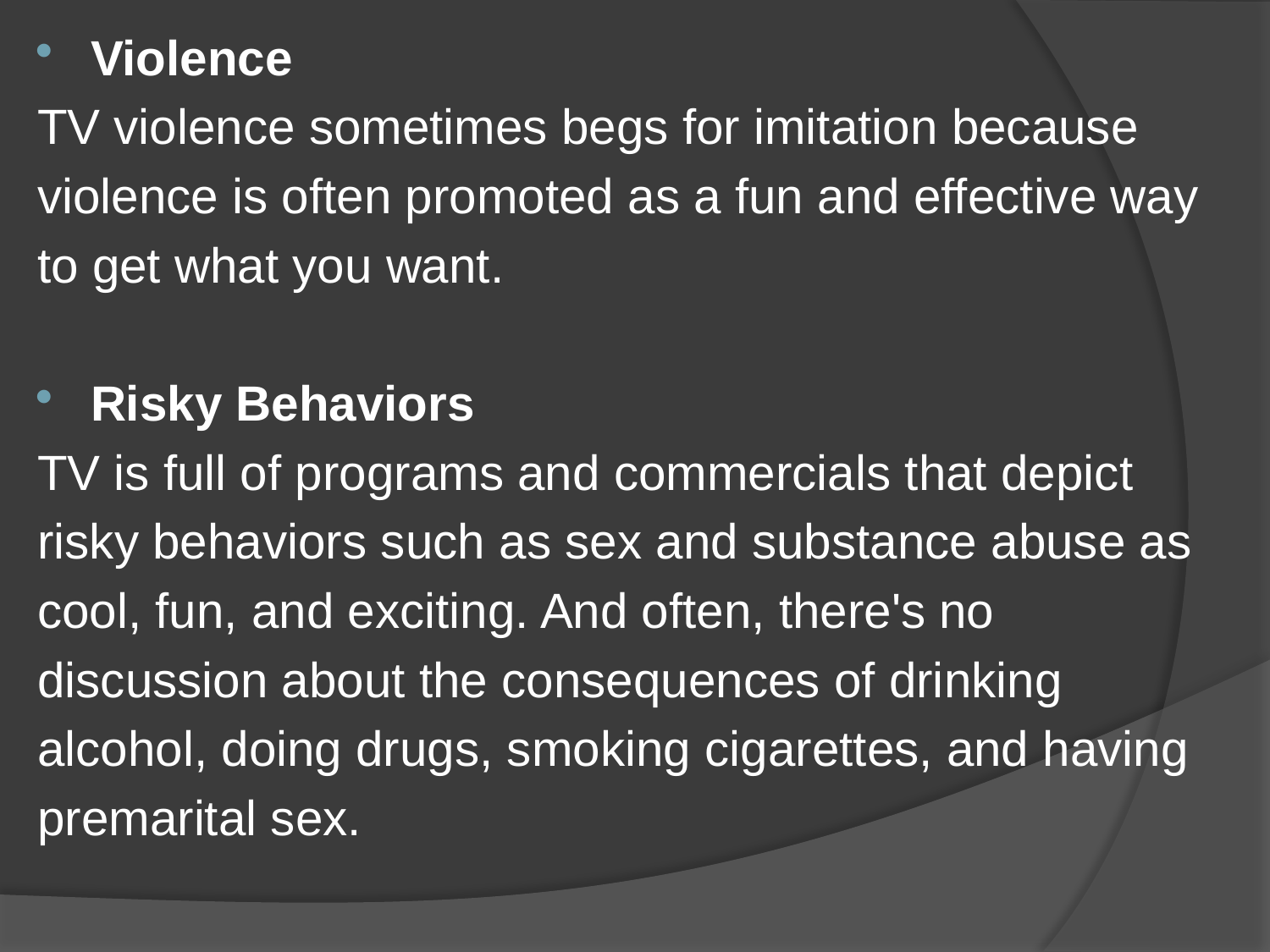

Violence
TV violence sometimes begs for imitation because
violence is often promoted as a fun and effective way
to get what you want.

Risky Behaviors
TV is full of programs and commercials that depict
risky behaviors such as sex and substance abuse as
cool, fun, and exciting. And often, there's no
discussion about the consequences of drinking
alcohol, doing drugs, smoking cigarettes, and having
premarital sex.